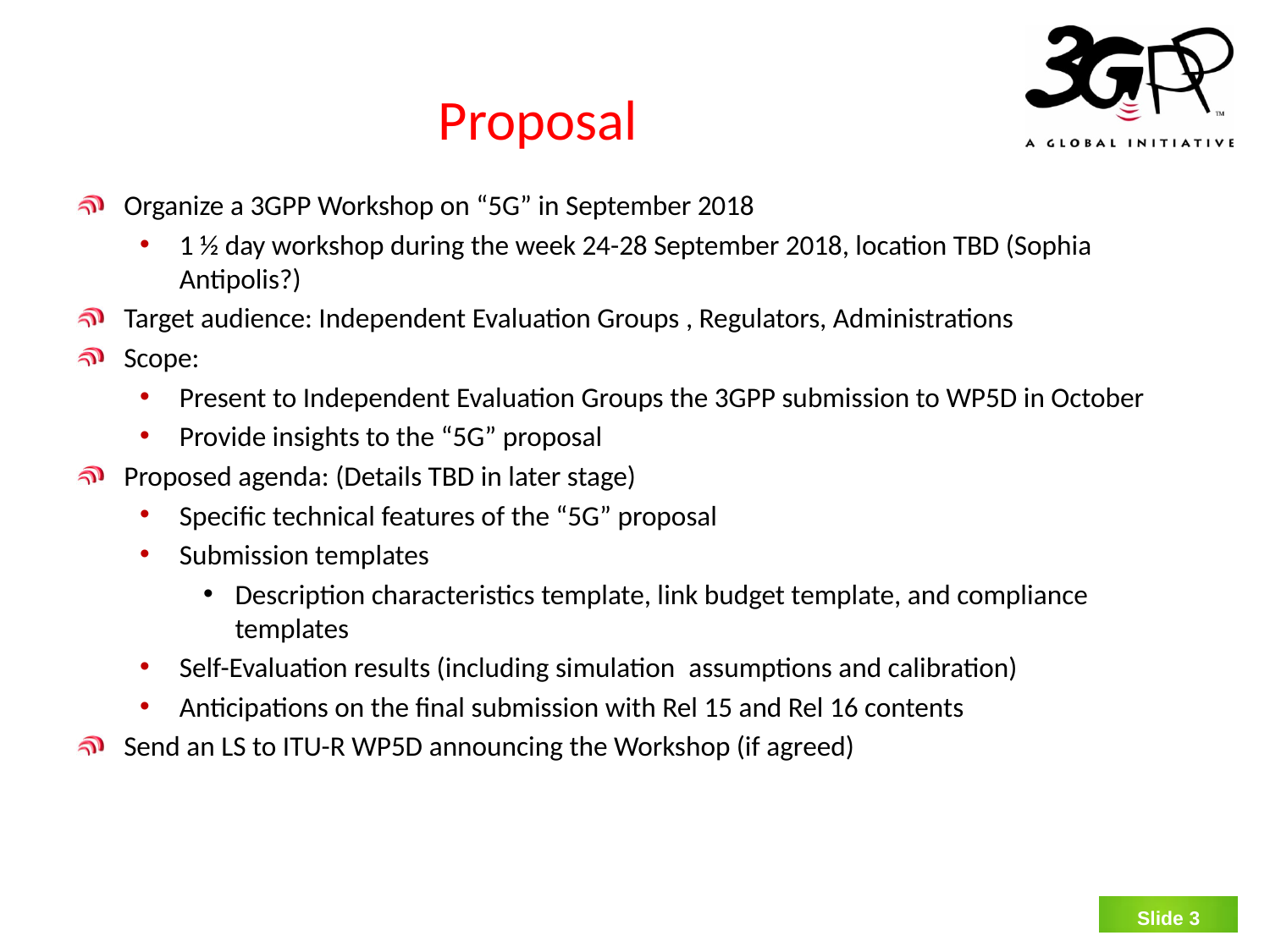

# Proposal
Organize a 3GPP Workshop on “5G” in September 2018
1 ½ day workshop during the week 24-28 September 2018, location TBD (Sophia Antipolis?)
Target audience: Independent Evaluation Groups , Regulators, Administrations
Scope:
Present to Independent Evaluation Groups the 3GPP submission to WP5D in October
Provide insights to the “5G” proposal
Proposed agenda: (Details TBD in later stage)
Specific technical features of the “5G” proposal
Submission templates
Description characteristics template, link budget template, and compliance templates
Self-Evaluation results (including simulation  assumptions and calibration)
Anticipations on the final submission with Rel 15 and Rel 16 contents
Send an LS to ITU-R WP5D announcing the Workshop (if agreed)
Slide 3